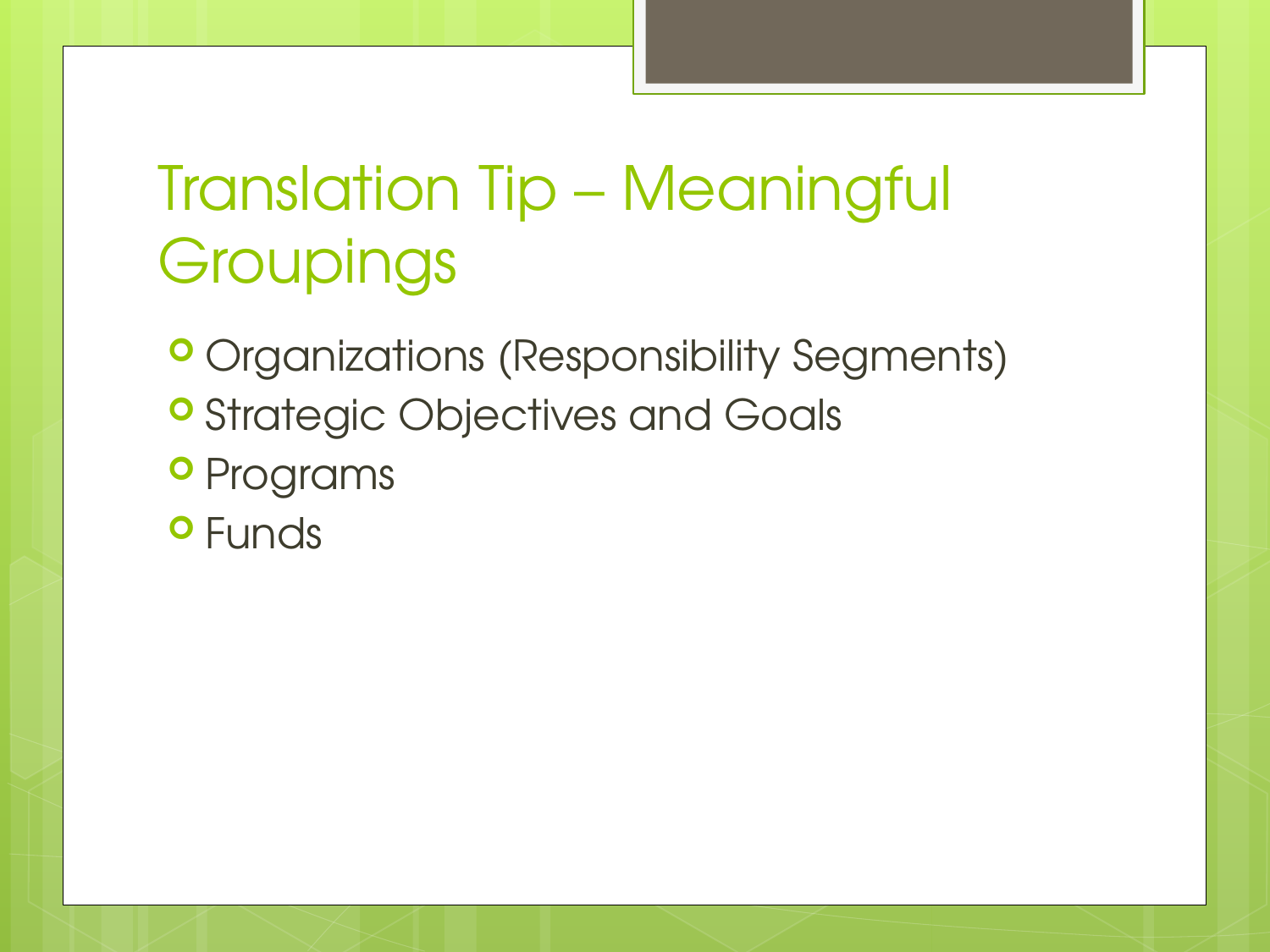

# Translation Tip – Meaningful Groupings
Organizations (Responsibility Segments)
Strategic Objectives and Goals
Programs
Funds